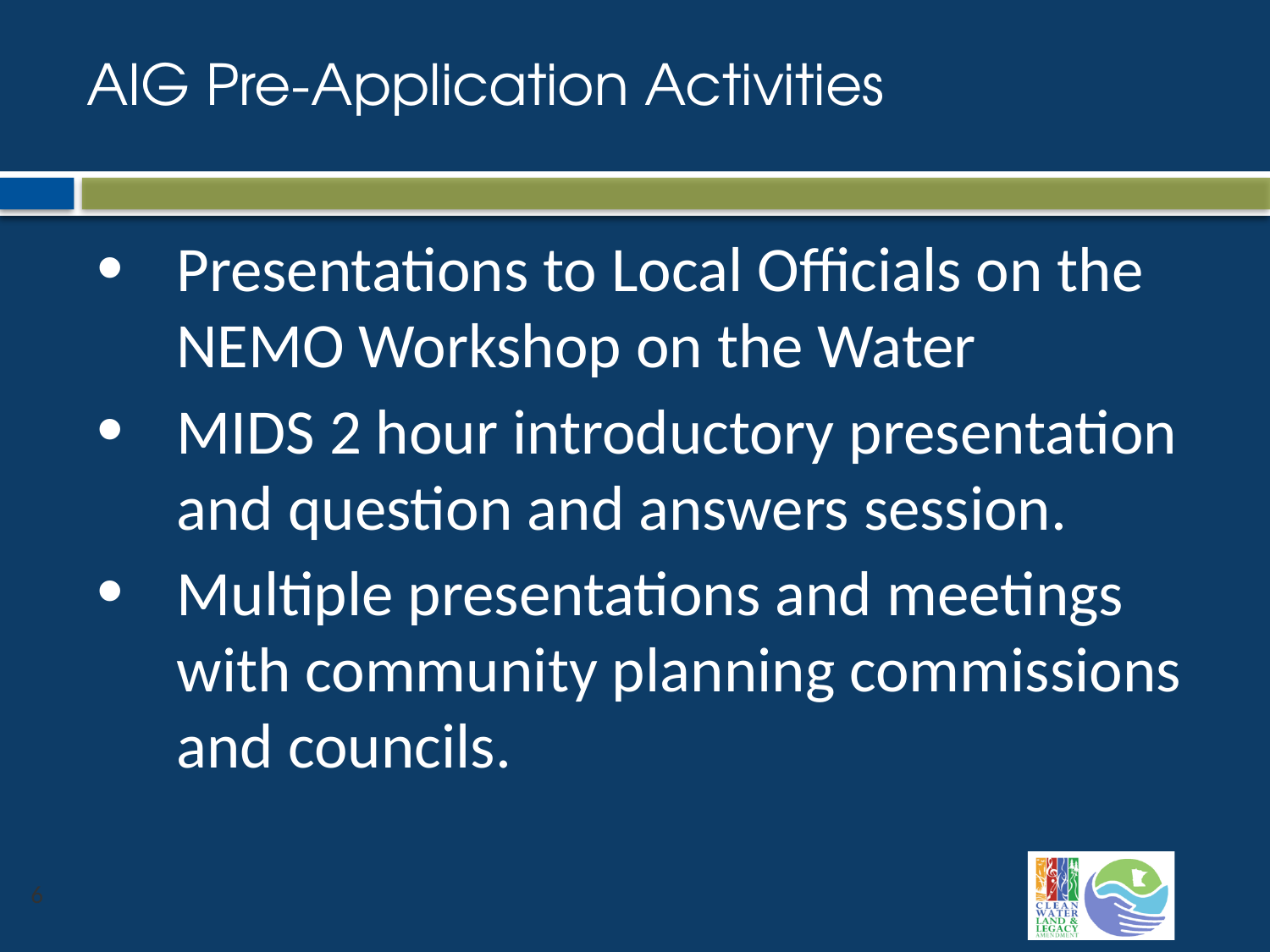

AIG Pre-Application Activities
Presentations to Local Officials on the NEMO Workshop on the Water
MIDS 2 hour introductory presentation and question and answers session.
Multiple presentations and meetings with community planning commissions and councils.

6